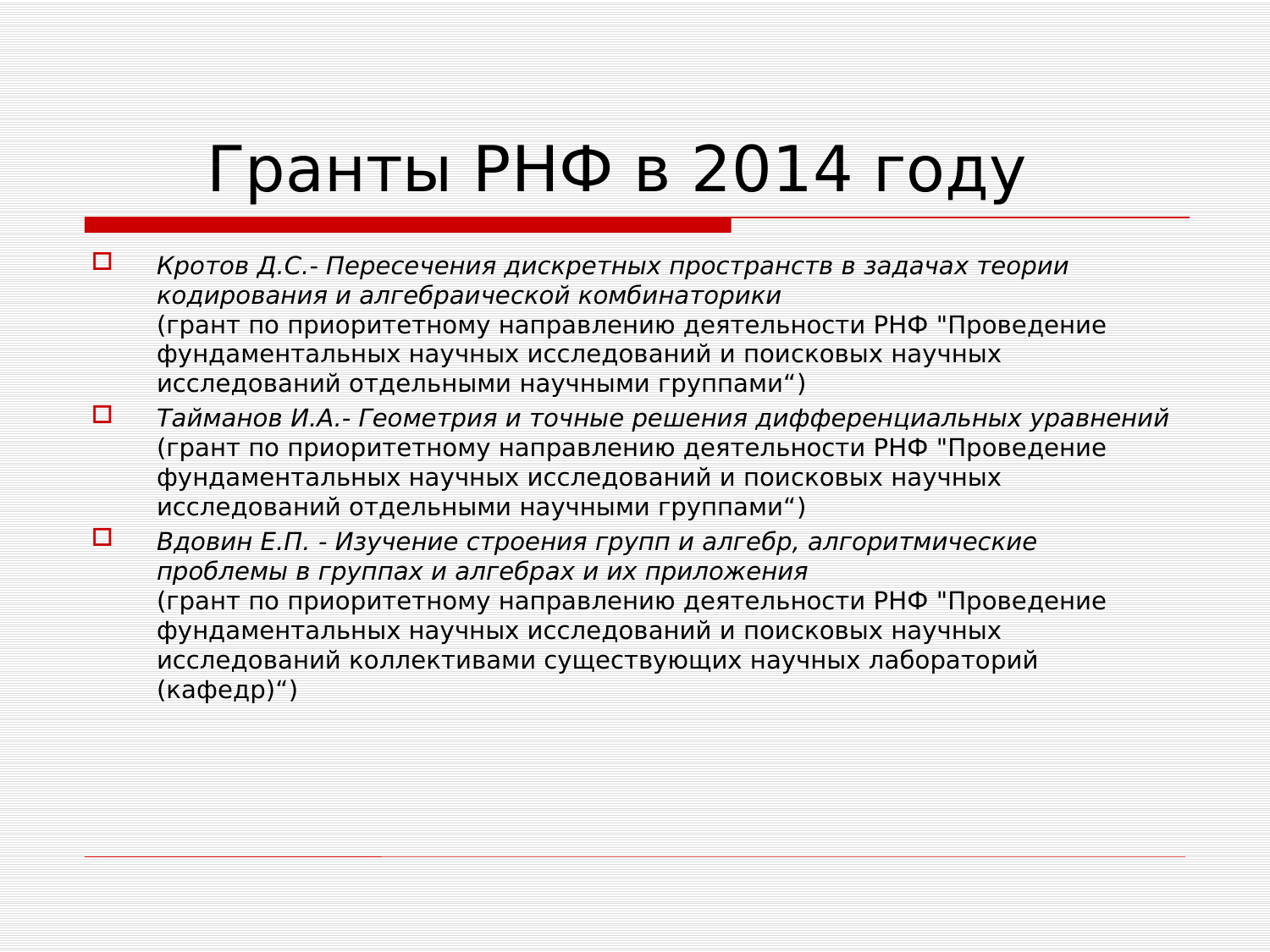

# Гранты РНФ в 2014 году
Кротов Д.С.- Пересечения дискретных пространств в задачах теории кодирования и алгебраической комбинаторики
(грант по приоритетному направлению деятельности РНФ "Проведение фундаментальных научных исследований и поисковых научных исследований отдельными научными группами“)
Тайманов И.А.- Геометрия и точные решения дифференциальных уравнений
(грант по приоритетному направлению деятельности РНФ "Проведение фундаментальных научных исследований и поисковых научных исследований отдельными научными группами“)
Вдовин Е.П. - Изучение строения групп и алгебр, алгоритмические проблемы в группах и алгебрах и их приложения
(грант по приоритетному направлению деятельности РНФ "Проведение фундаментальных научных исследований и поисковых научных исследований коллективами существующих научных лабораторий (кафедр)“)